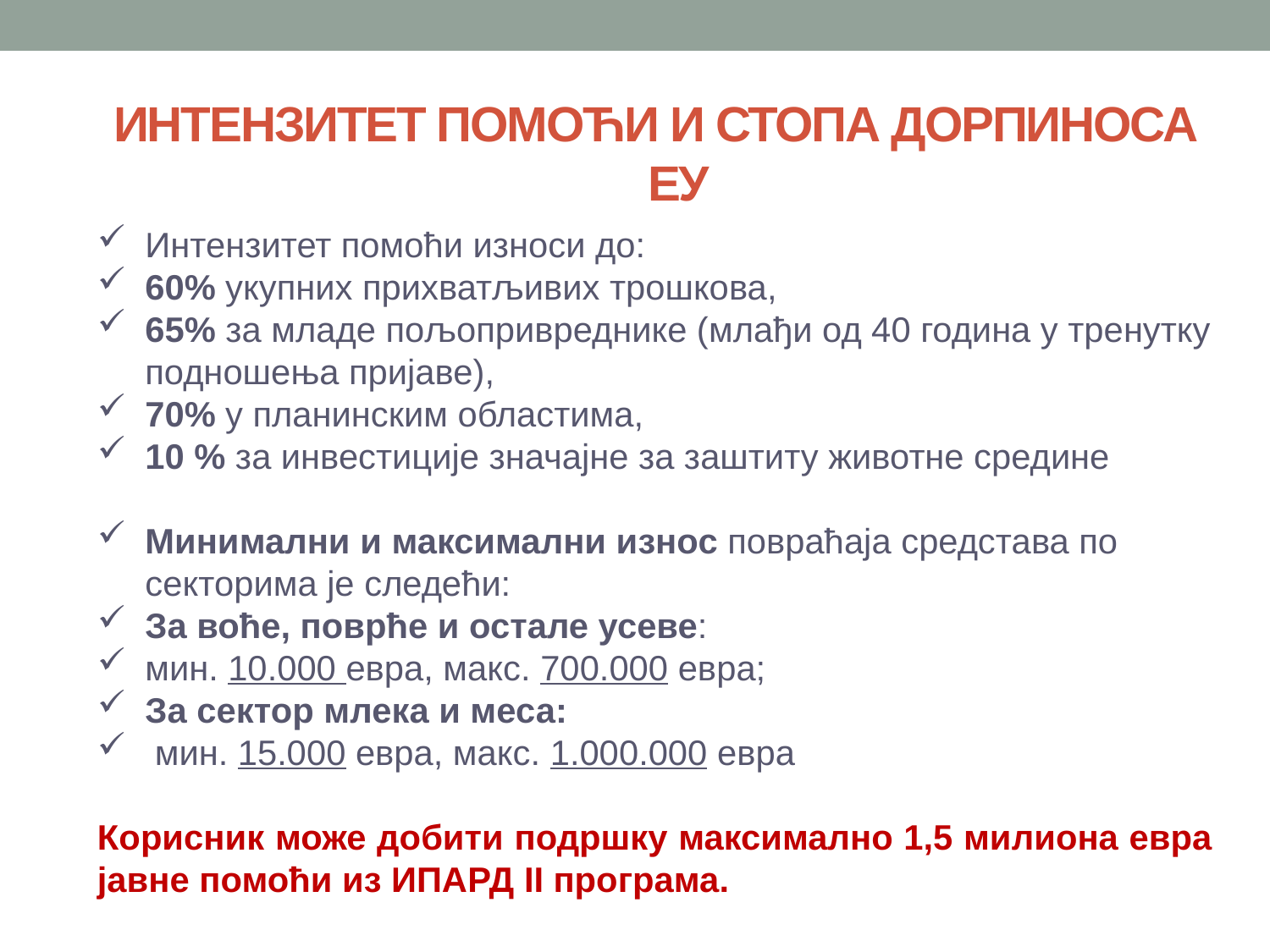

Интензитет помоћи и стопа дорпиноса ЕУ
Интензитет помоћи износи до:
60% укупних прихватљивих трошкова,
65% за младе пољопривреднике (млађи од 40 година у тренутку подношења пријаве),
70% у планинским областима,
10 % за инвестиције значајне за заштиту животне средине

Минимални и максимални износ повраћаја средстава по секторима је следећи:
За воће, поврће и остале усеве:
мин. 10.000 евра, макс. 700.000 евра;
За сектор млека и меса:
 мин. 15.000 евра, макс. 1.000.000 евра

Корисник може добити подршку максимално 1,5 милиона евра јавне помоћи из ИПАРД II програма.